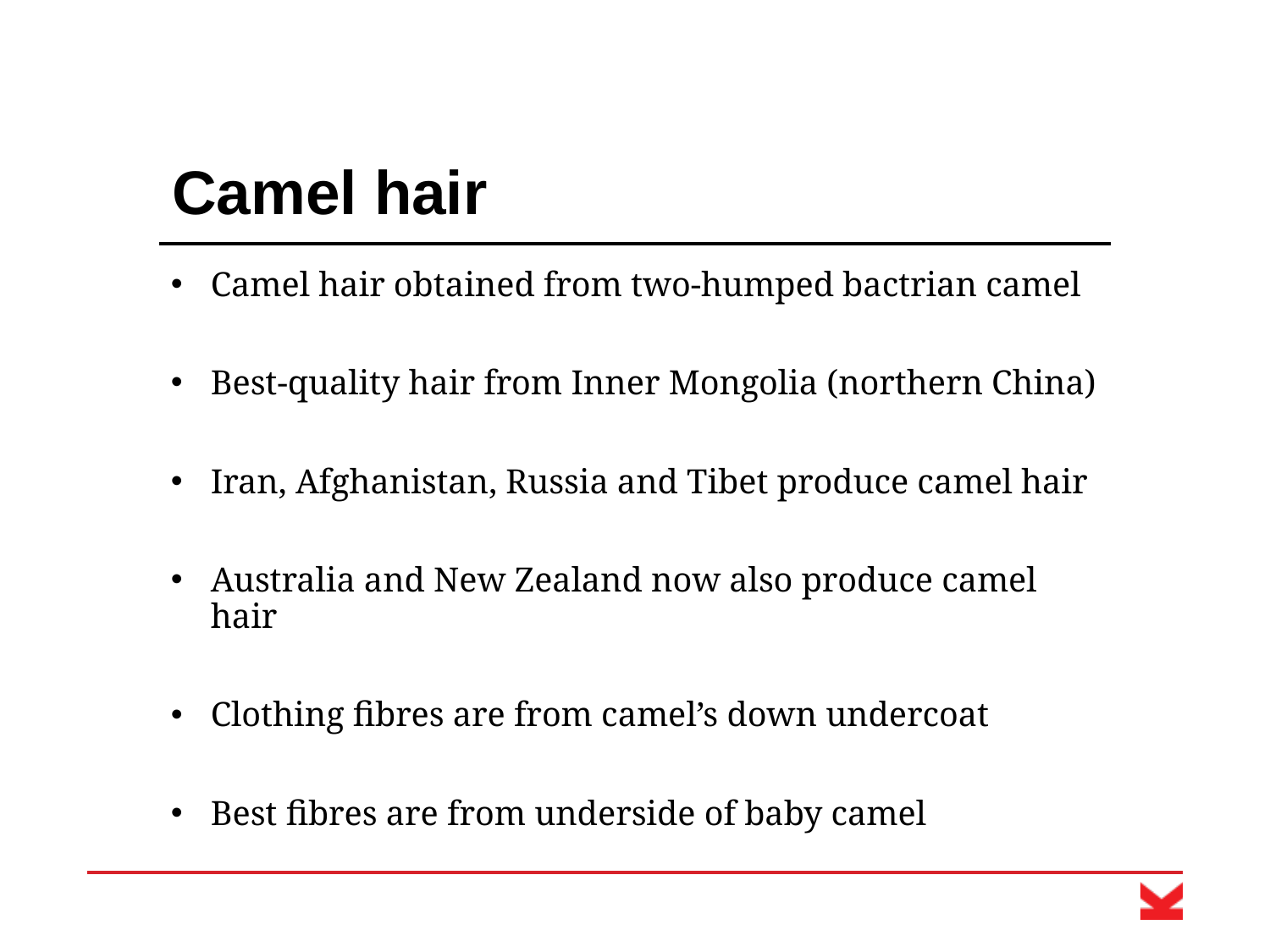

# Camel hair
Camel hair obtained from two-humped bactrian camel

Best-quality hair from Inner Mongolia (northern China)

Iran, Afghanistan, Russia and Tibet produce camel hair

Australia and New Zealand now also produce camel hair

Clothing fibres are from camel’s down undercoat

Best fibres are from underside of baby camel